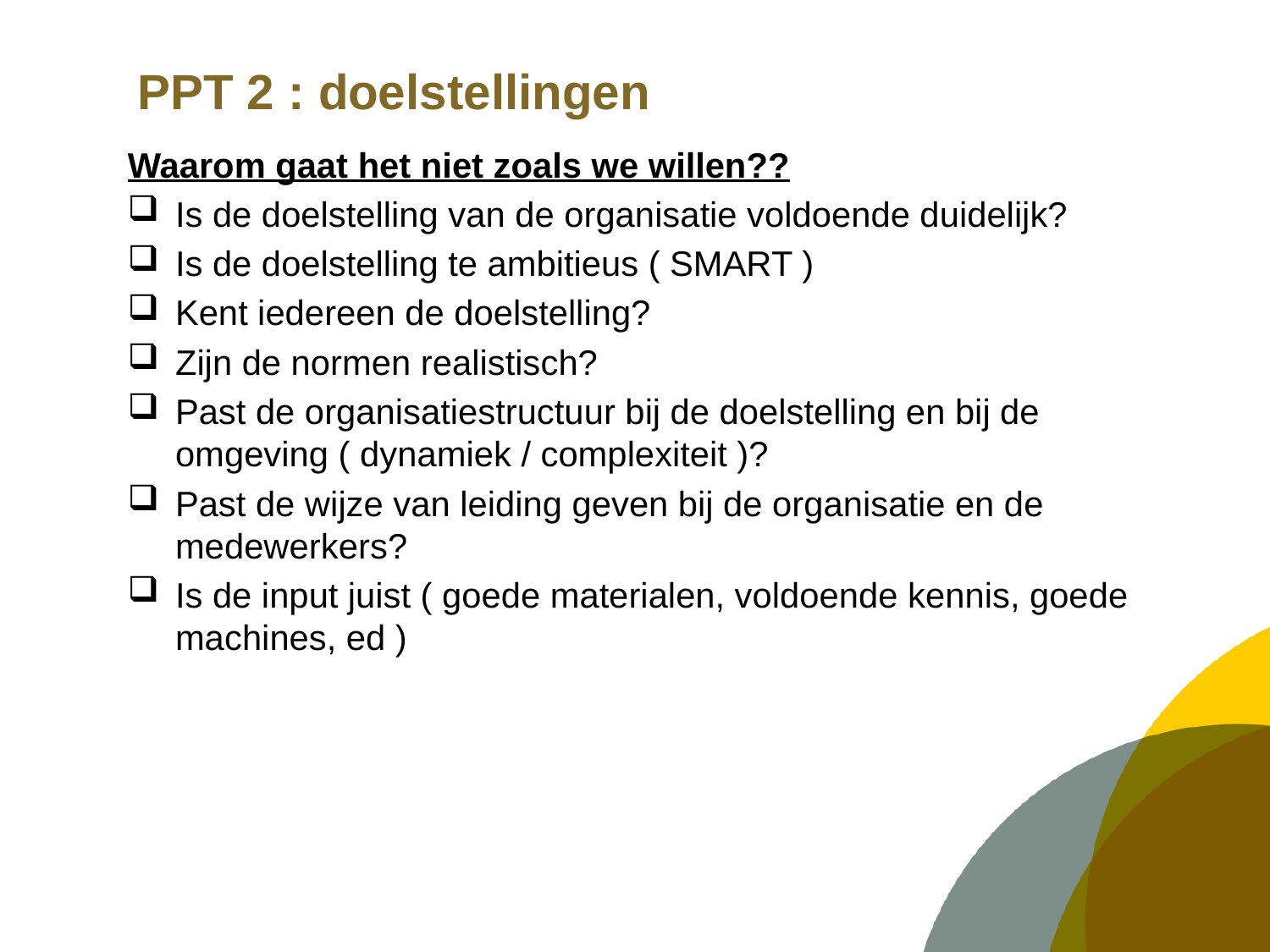

# PPT 2 : doelstellingen
Waarom gaat het niet zoals we willen??
Is de doelstelling van de organisatie voldoende duidelijk?
Is de doelstelling te ambitieus ( SMART )
Kent iedereen de doelstelling?
Zijn de normen realistisch?
Past de organisatiestructuur bij de doelstelling en bij de omgeving ( dynamiek / complexiteit )?
Past de wijze van leiding geven bij de organisatie en de medewerkers?
Is de input juist ( goede materialen, voldoende kennis, goede machines, ed )